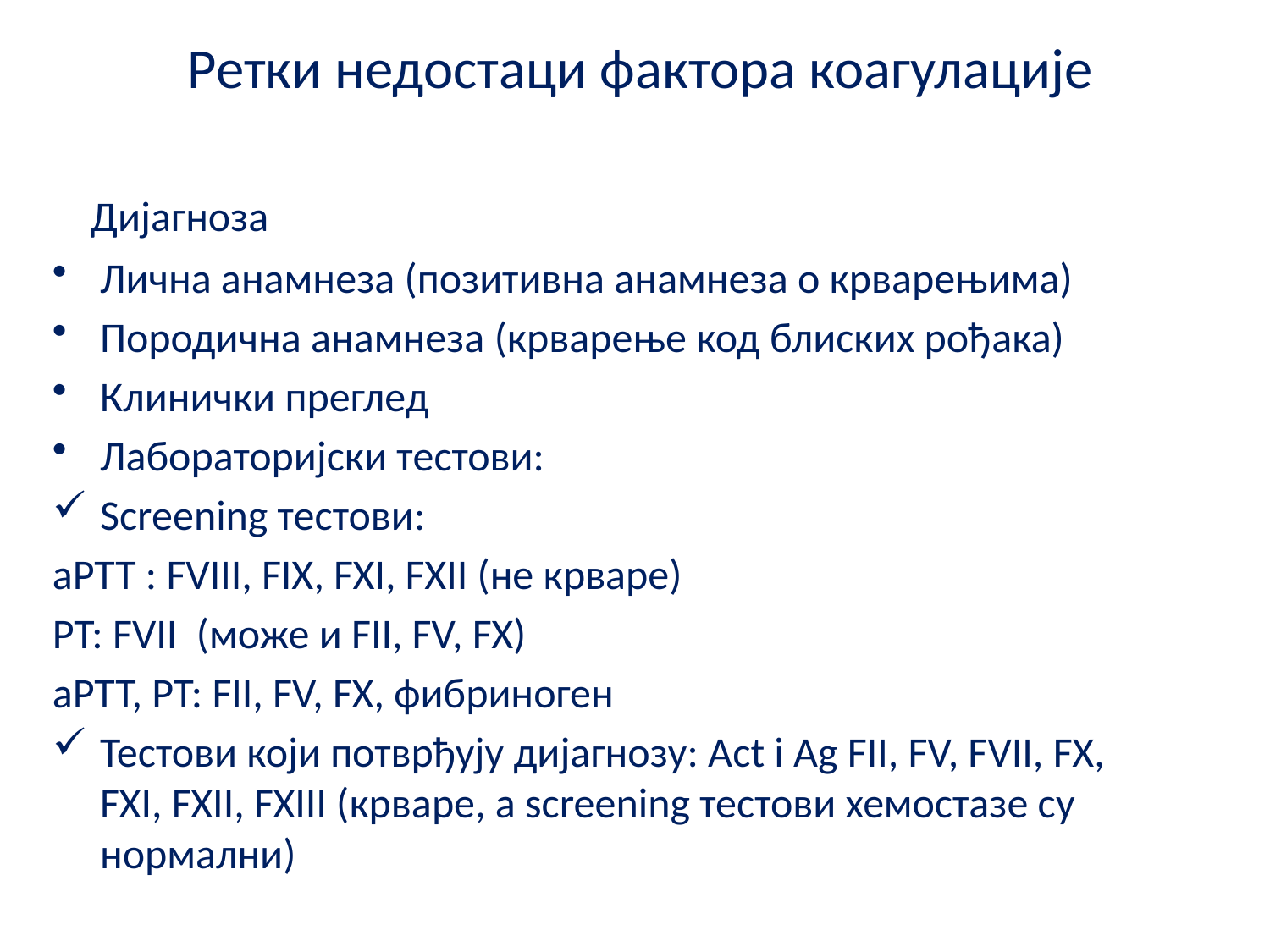

Ретки недостаци фактора коагулације
   Дијагноза
Лична анамнеза (позитивна анамнеза о крварењима)
Породична анамнеза (крварење код блиских рођака)
Клинички преглед
Лабораторијски тестови:
Screening тестови:
aPTT : FVIII, FIX, FXI, FXII (не крваре)
PT: FVII  (може и FII, FV, FX)
aPTT, PT: FII, FV, FX, фибриноген
Тестови који потврђују дијагнозу: Act i Ag FII, FV, FVII, FX, FXI, FXII, FXIII (крваре, a screening тестови хемостазе су нормални)